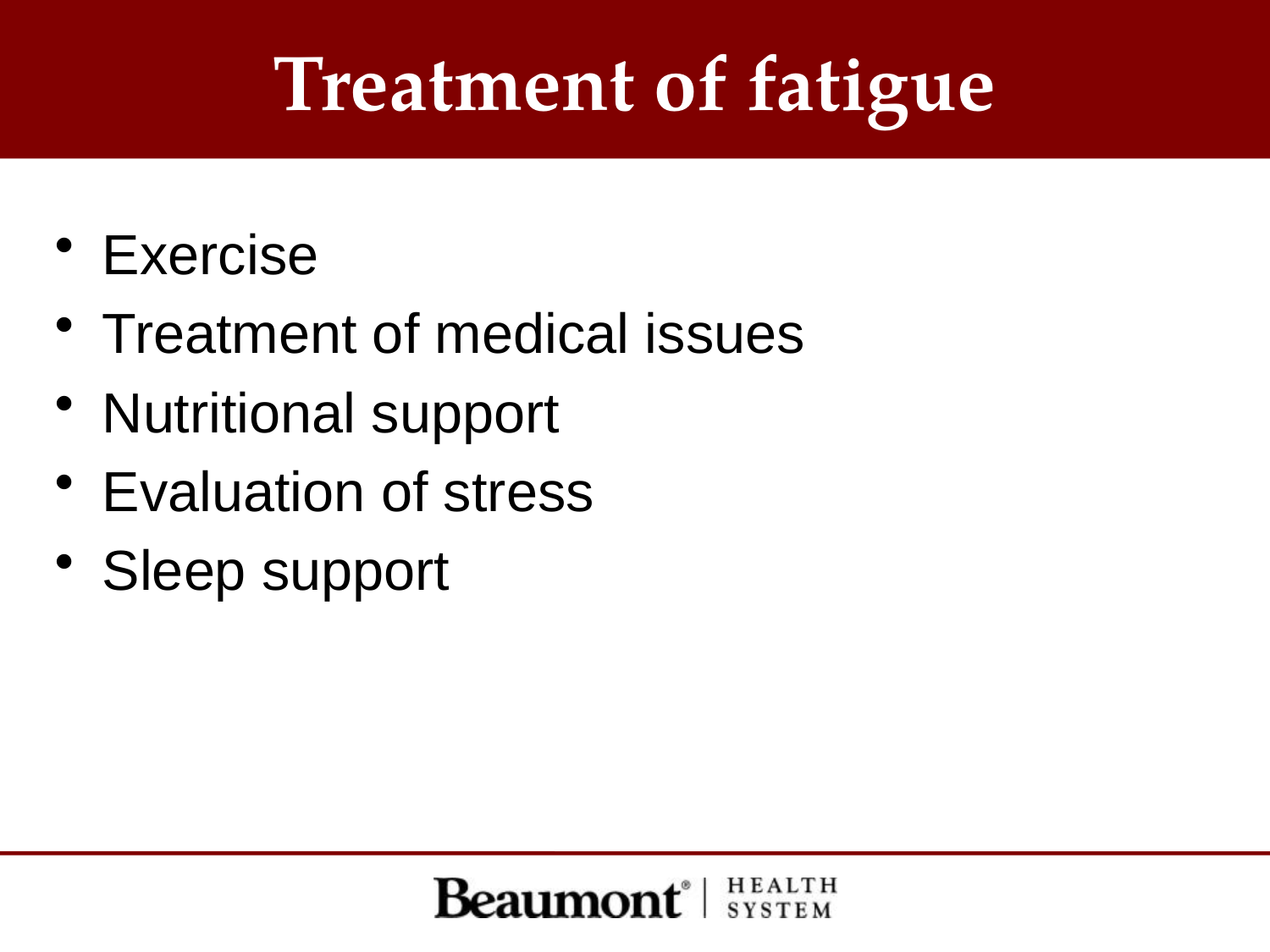

# Treatment of fatigue
Exercise
Treatment of medical issues
Nutritional support
Evaluation of stress
Sleep support